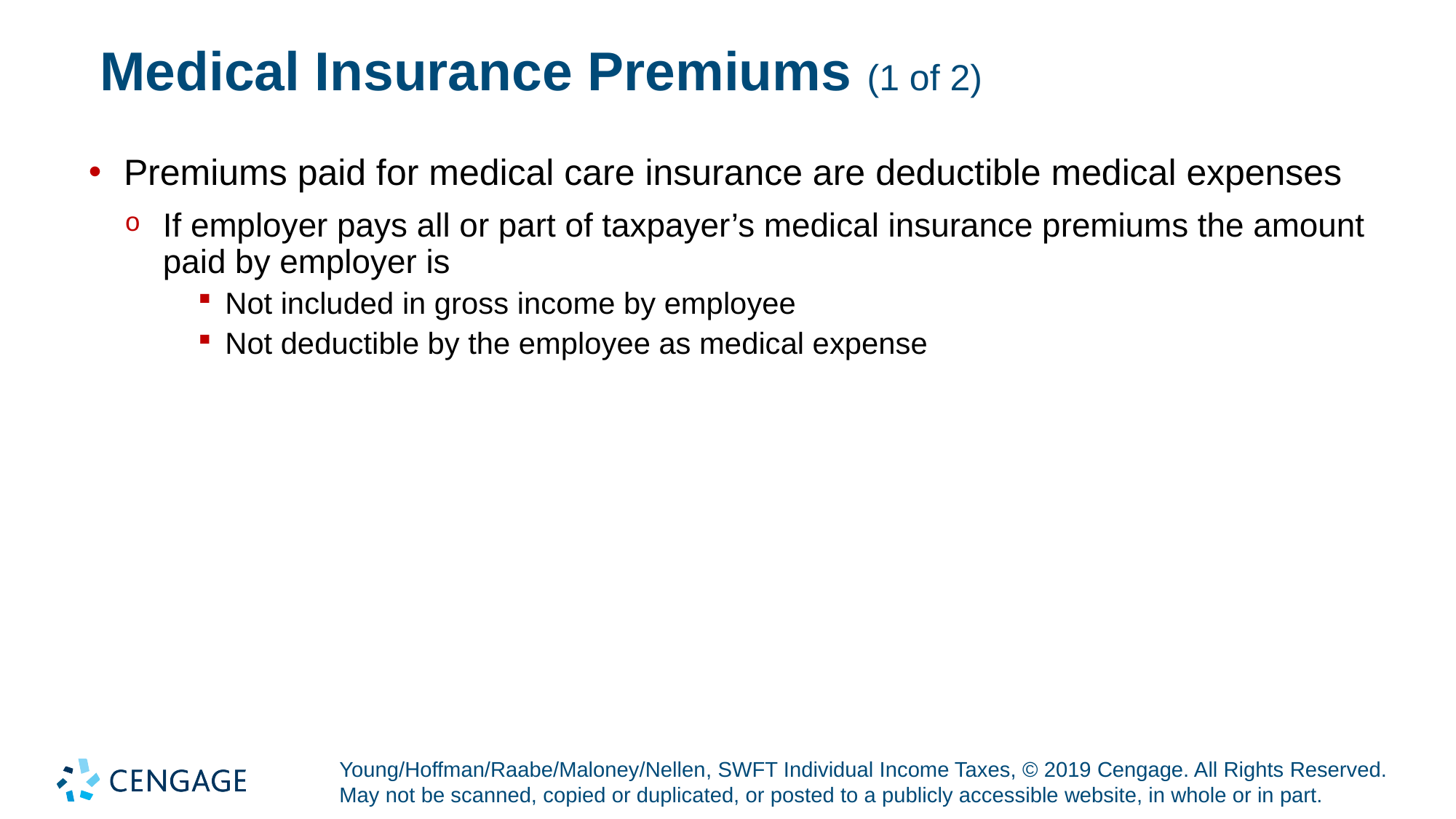

# Medical Insurance Premiums (1 of 2)
Premiums paid for medical care insurance are deductible medical expenses
If employer pays all or part of taxpayer’s medical insurance premiums the amount paid by employer is
Not included in gross income by employee
Not deductible by the employee as medical expense